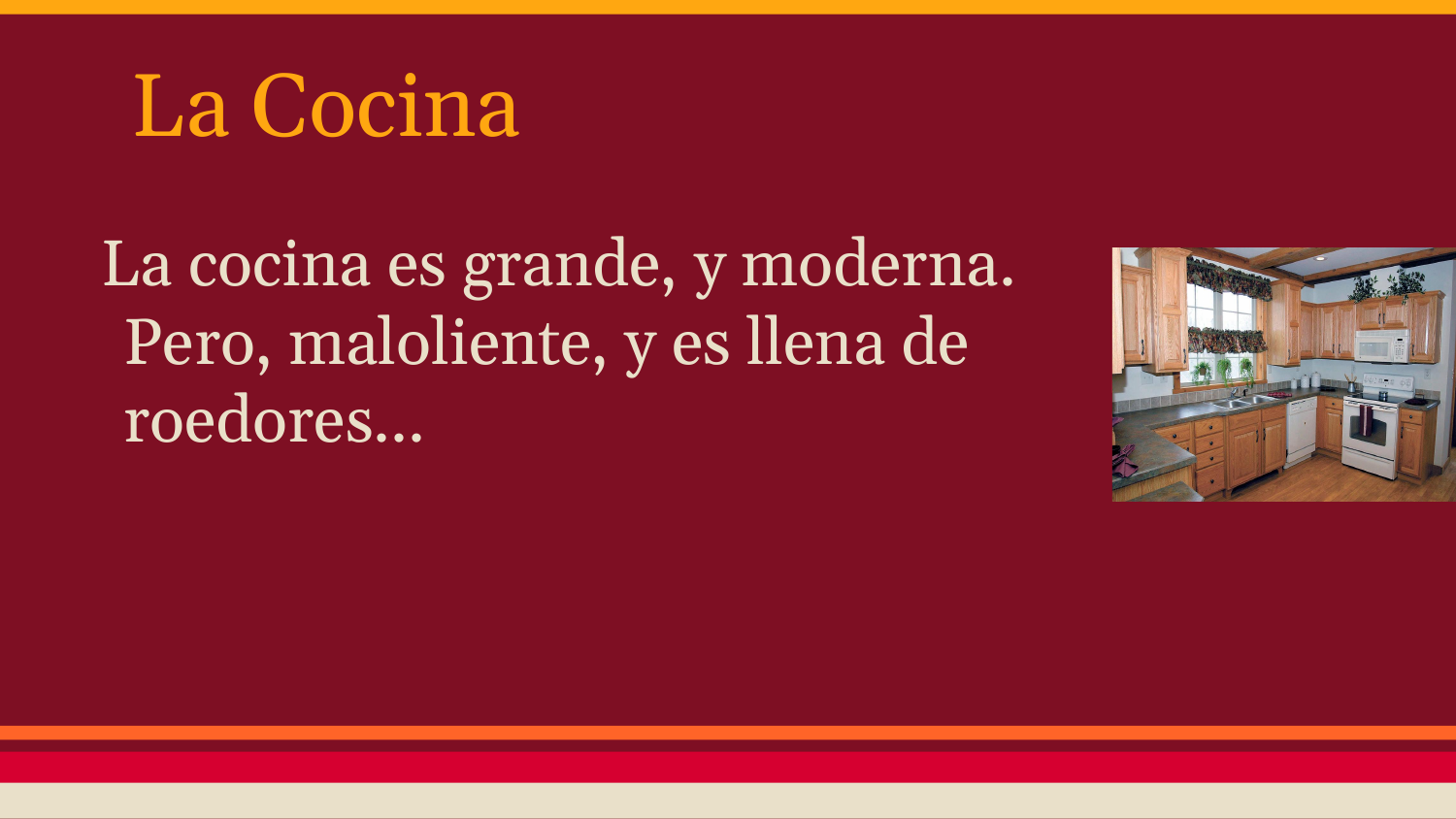

# La Cocina
La cocina es grande, y moderna. Pero, maloliente, y es llena de roedores...